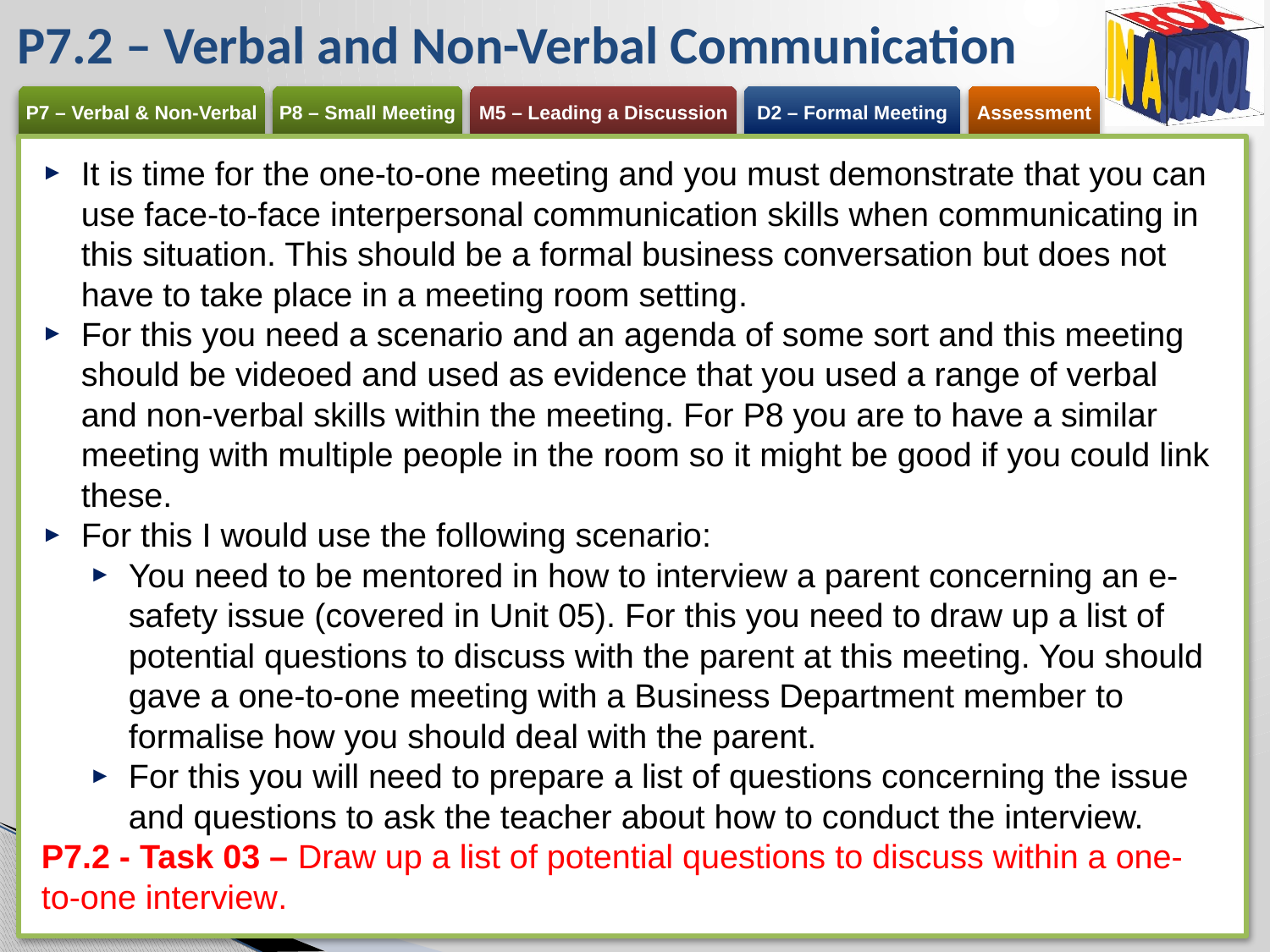

# P7.2 – Verbal and Non-Verbal Communication
It is time for the one-to-one meeting and you must demonstrate that you can use face-to-face interpersonal communication skills when communicating in this situation. This should be a formal business conversation but does not have to take place in a meeting room setting.
For this you need a scenario and an agenda of some sort and this meeting should be videoed and used as evidence that you used a range of verbal and non-verbal skills within the meeting. For P8 you are to have a similar meeting with multiple people in the room so it might be good if you could link these.
For this I would use the following scenario:
You need to be mentored in how to interview a parent concerning an e-safety issue (covered in Unit 05). For this you need to draw up a list of potential questions to discuss with the parent at this meeting. You should gave a one-to-one meeting with a Business Department member to formalise how you should deal with the parent.
For this you will need to prepare a list of questions concerning the issue and questions to ask the teacher about how to conduct the interview.
P7.2 - Task 03 – Draw up a list of potential questions to discuss within a one-to-one interview.